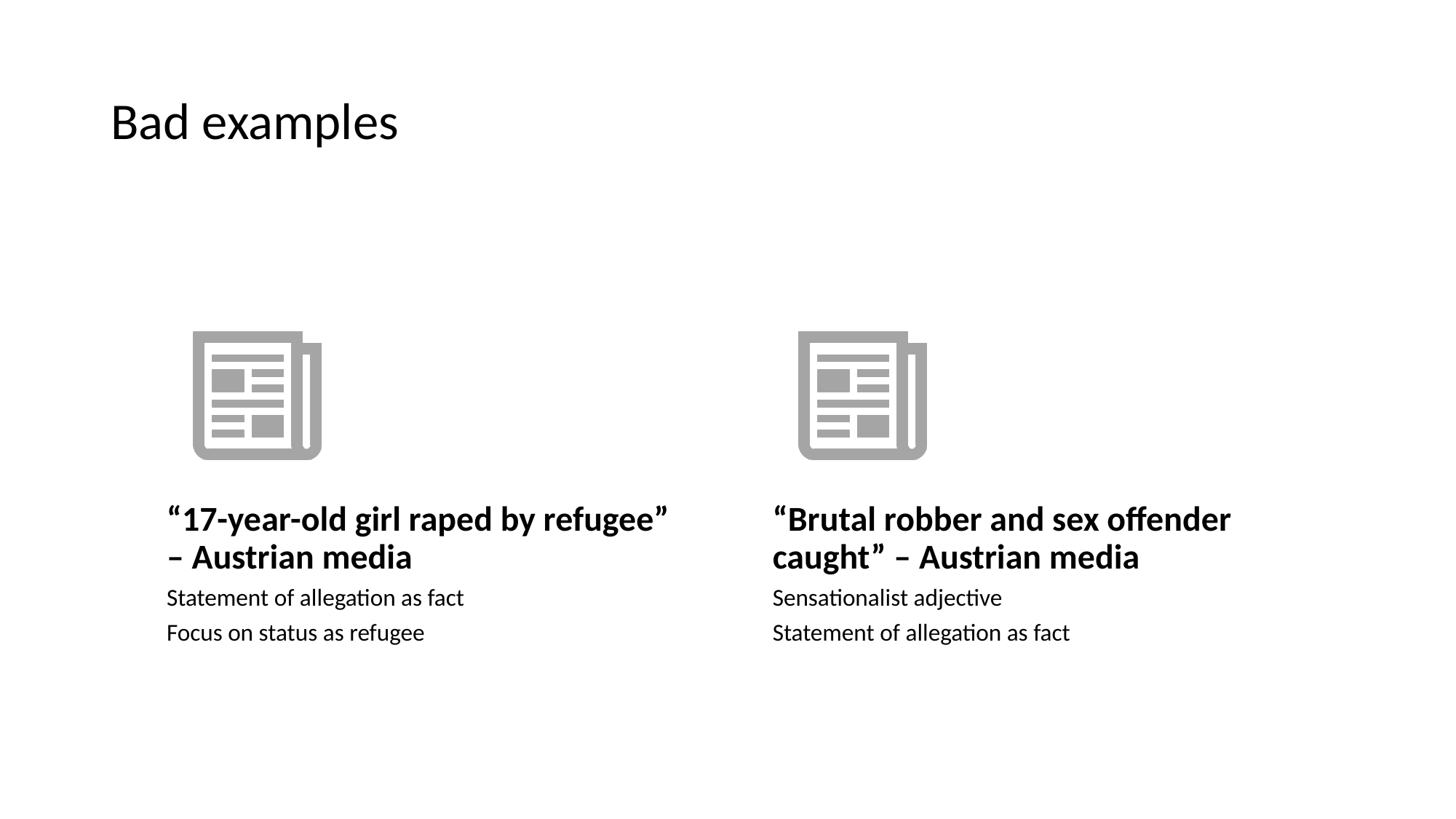

# Bad examples
“17-year-old girl raped by refugee” – Austrian media
Statement of allegation as fact
Focus on status as refugee
“Brutal robber and sex offender caught” – Austrian media
Sensationalist adjective
Statement of allegation as fact